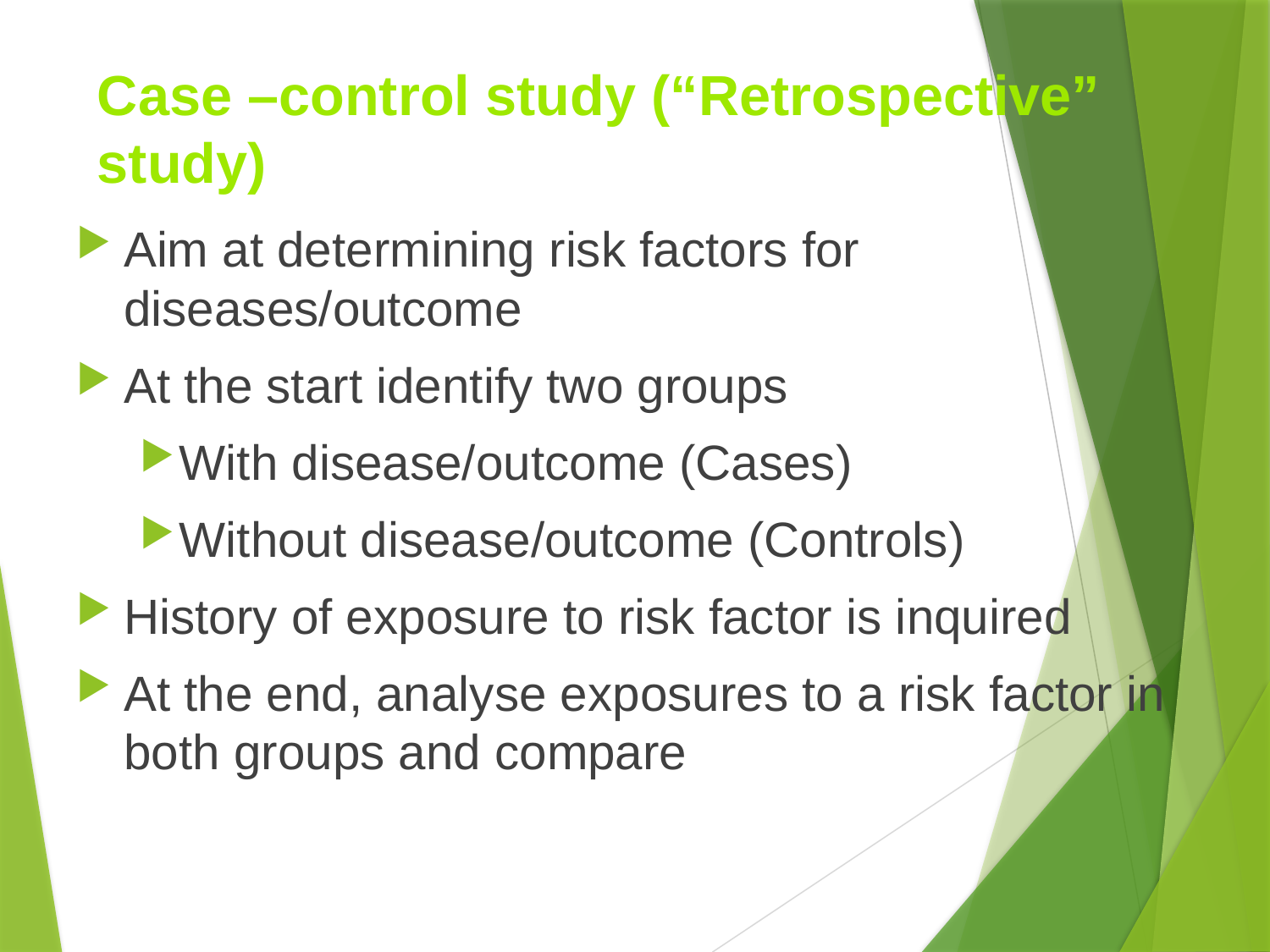

# Case –control study (“Retrospective” study)
Aim at determining risk factors for diseases/outcome
At the start identify two groups
With disease/outcome (Cases)
Without disease/outcome (Controls)
History of exposure to risk factor is inquired
At the end, analyse exposures to a risk factor in both groups and compare